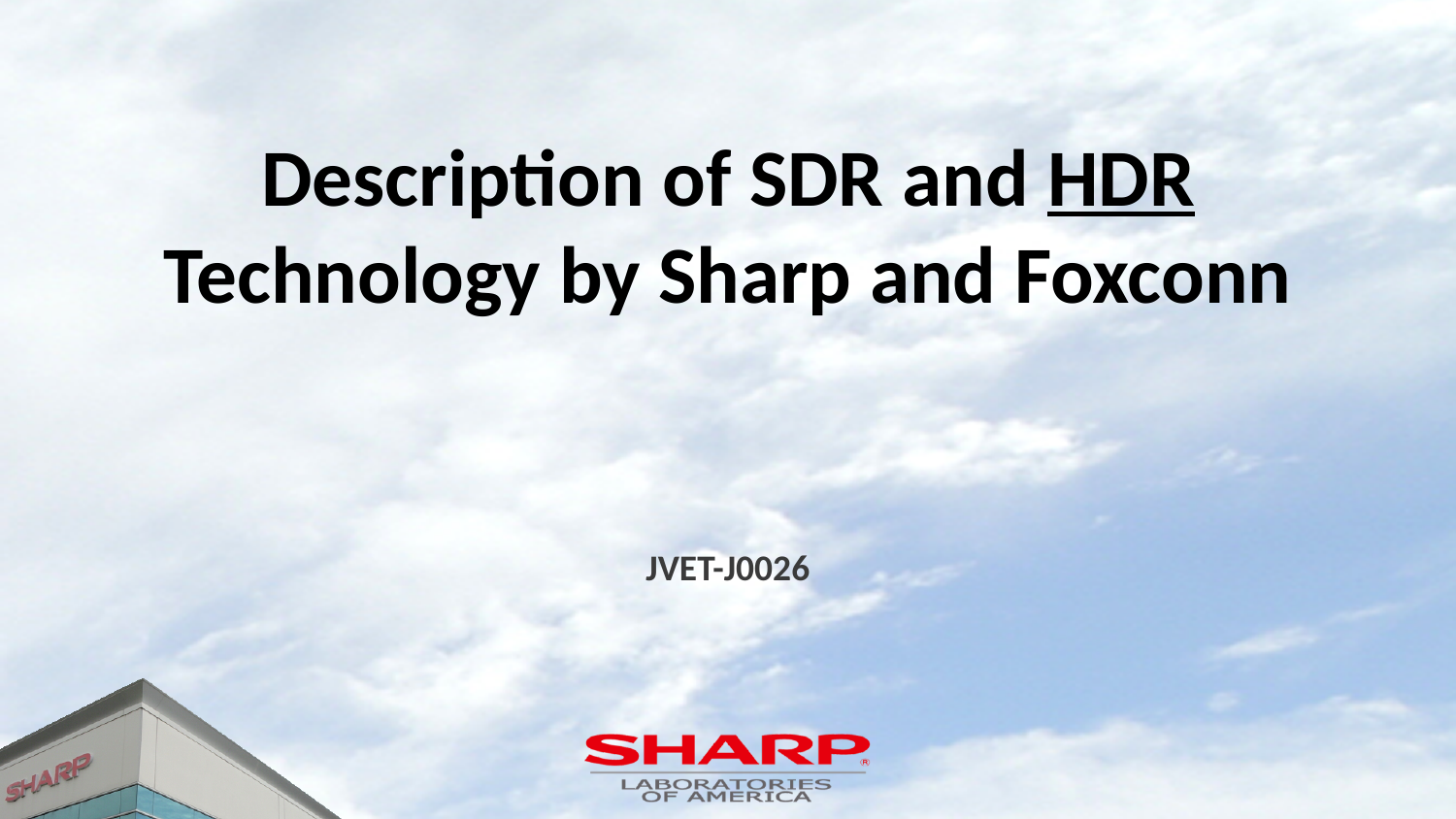

# Description of SDR and HDR Technology by Sharp and Foxconn
JVET-J0026